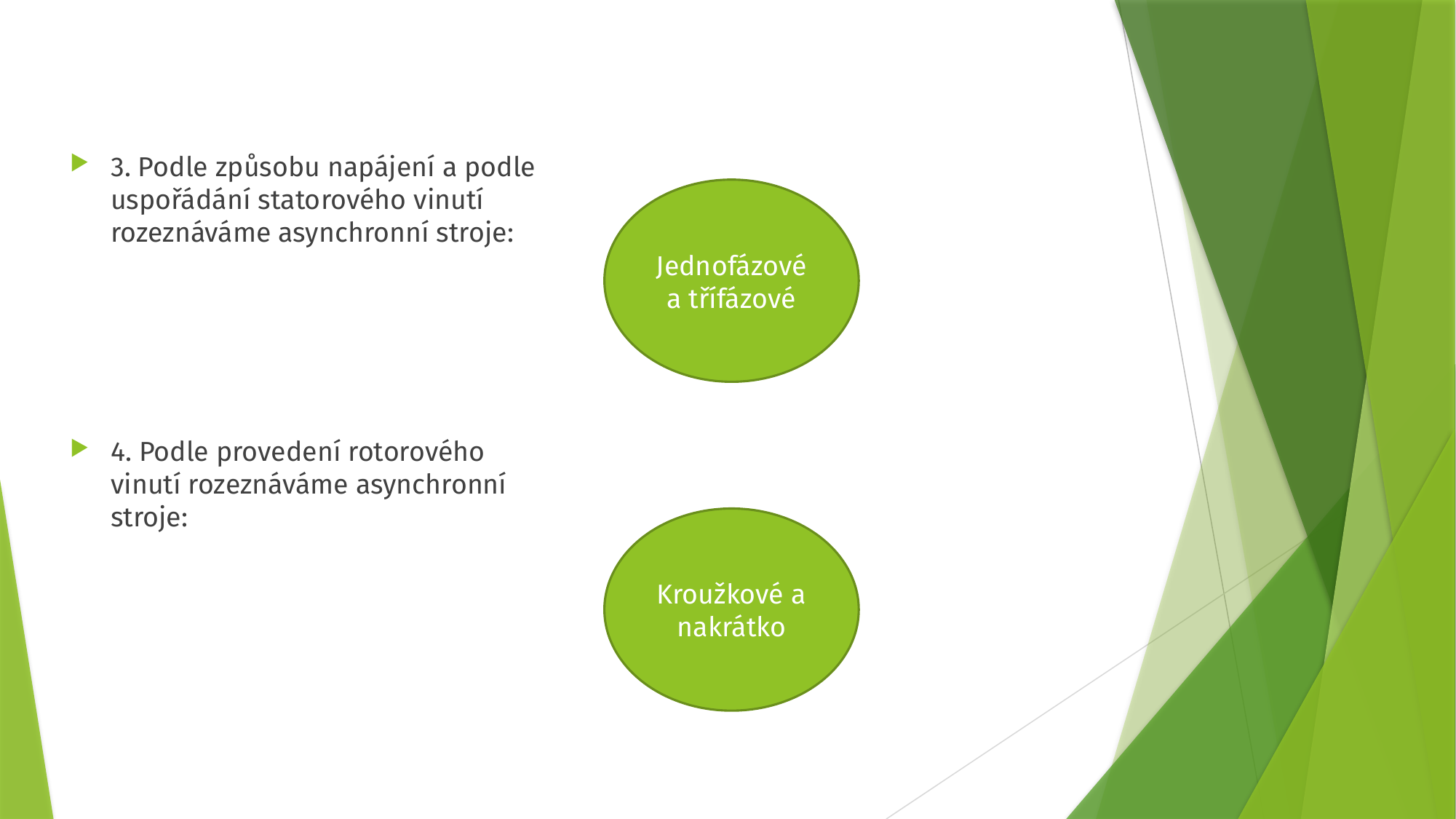

3. Podle způsobu napájení a podle uspořádání statorového vinutí rozeznáváme asynchronní stroje:

Jednofázové a třífázové
4. Podle provedení rotorového vinutí rozeznáváme asynchronní stroje:
Kroužkové a nakrátko